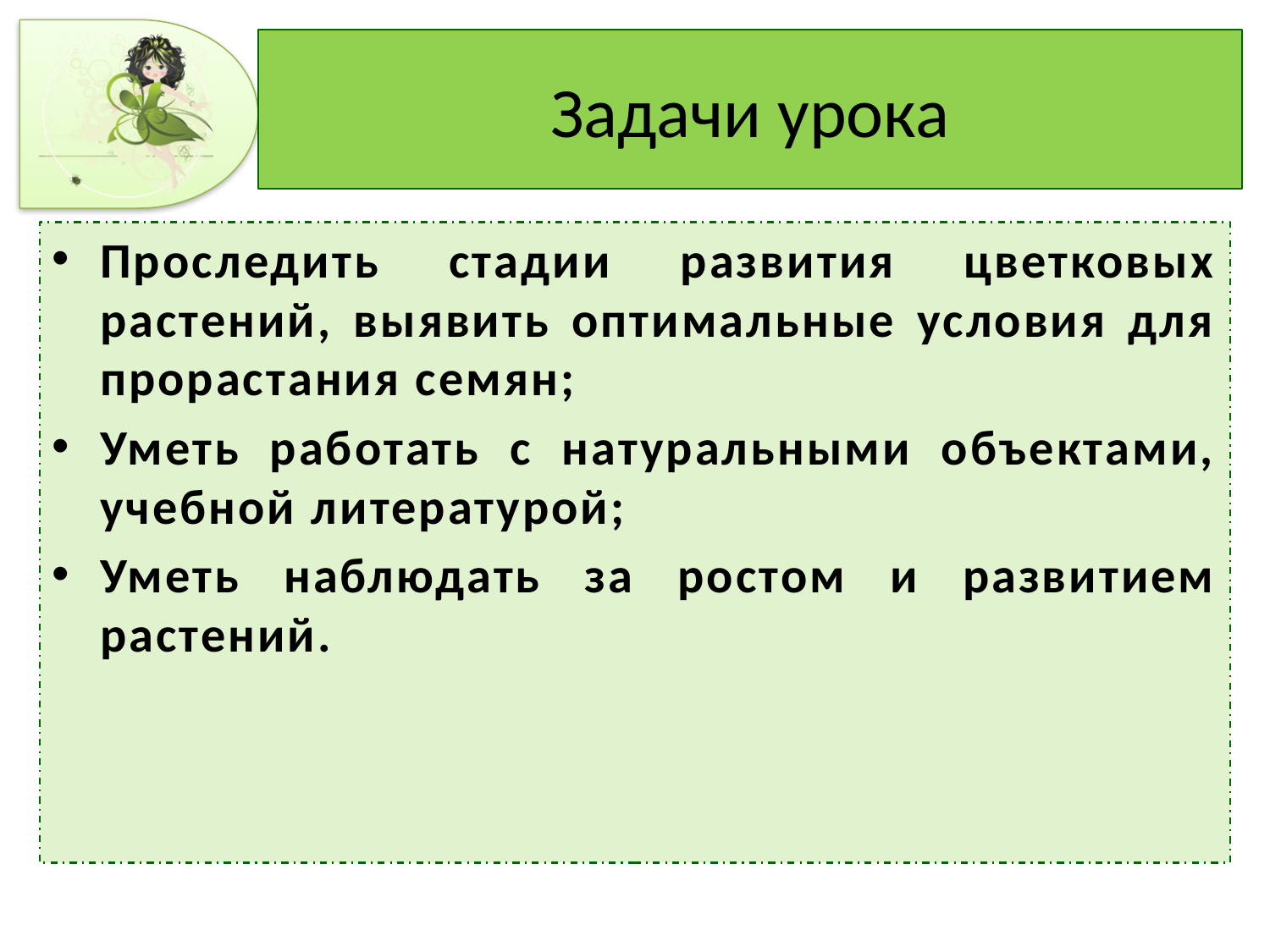

# Задачи урока
Проследить стадии развития цветковых растений, выявить оптимальные условия для прорастания семян;
Уметь работать с натуральными объектами, учебной литературой;
Уметь наблюдать за ростом и развитием растений.